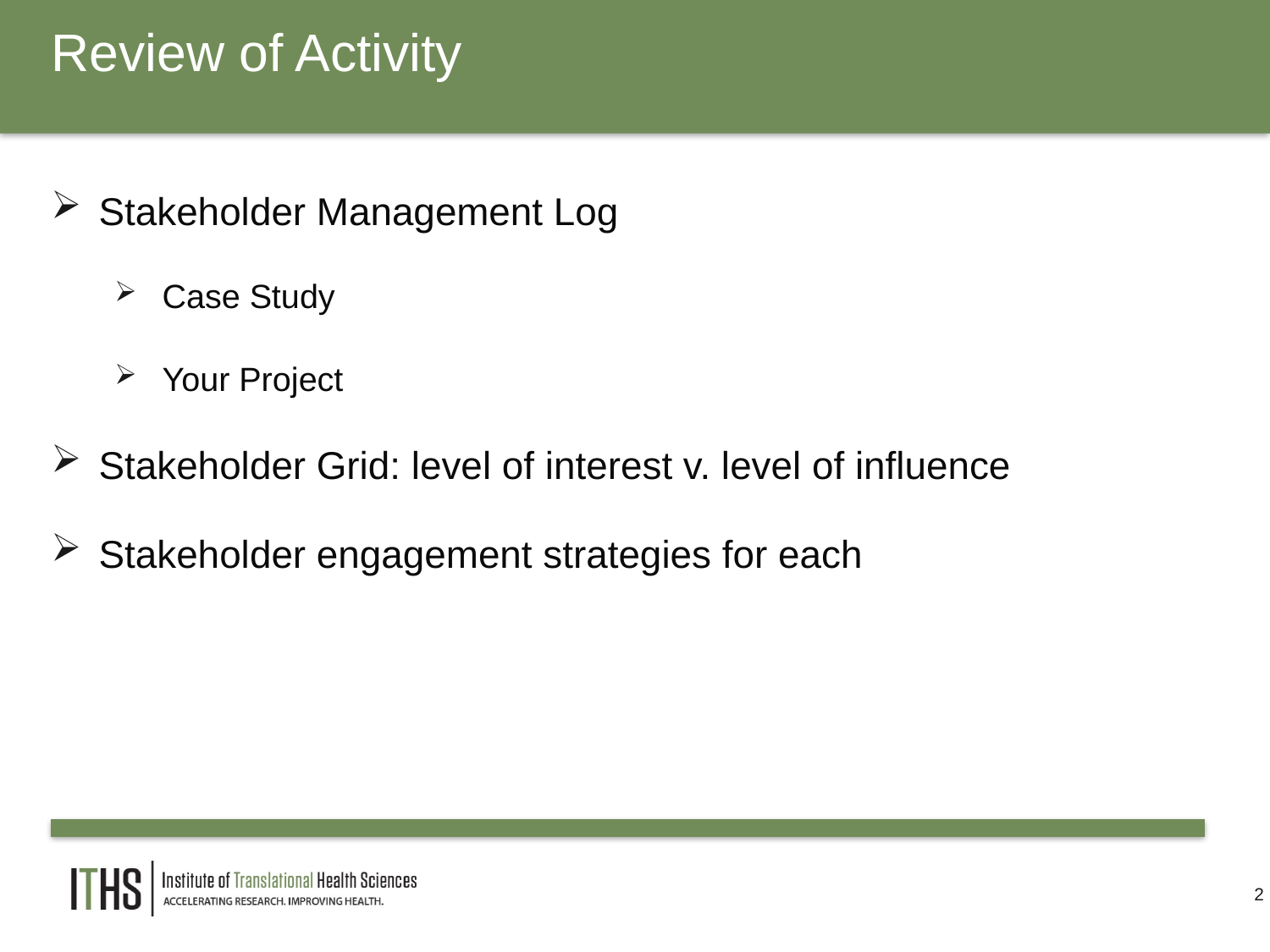

# Review of Activity
Stakeholder Management Log
Case Study
Your Project
Stakeholder Grid: level of interest v. level of influence
Stakeholder engagement strategies for each